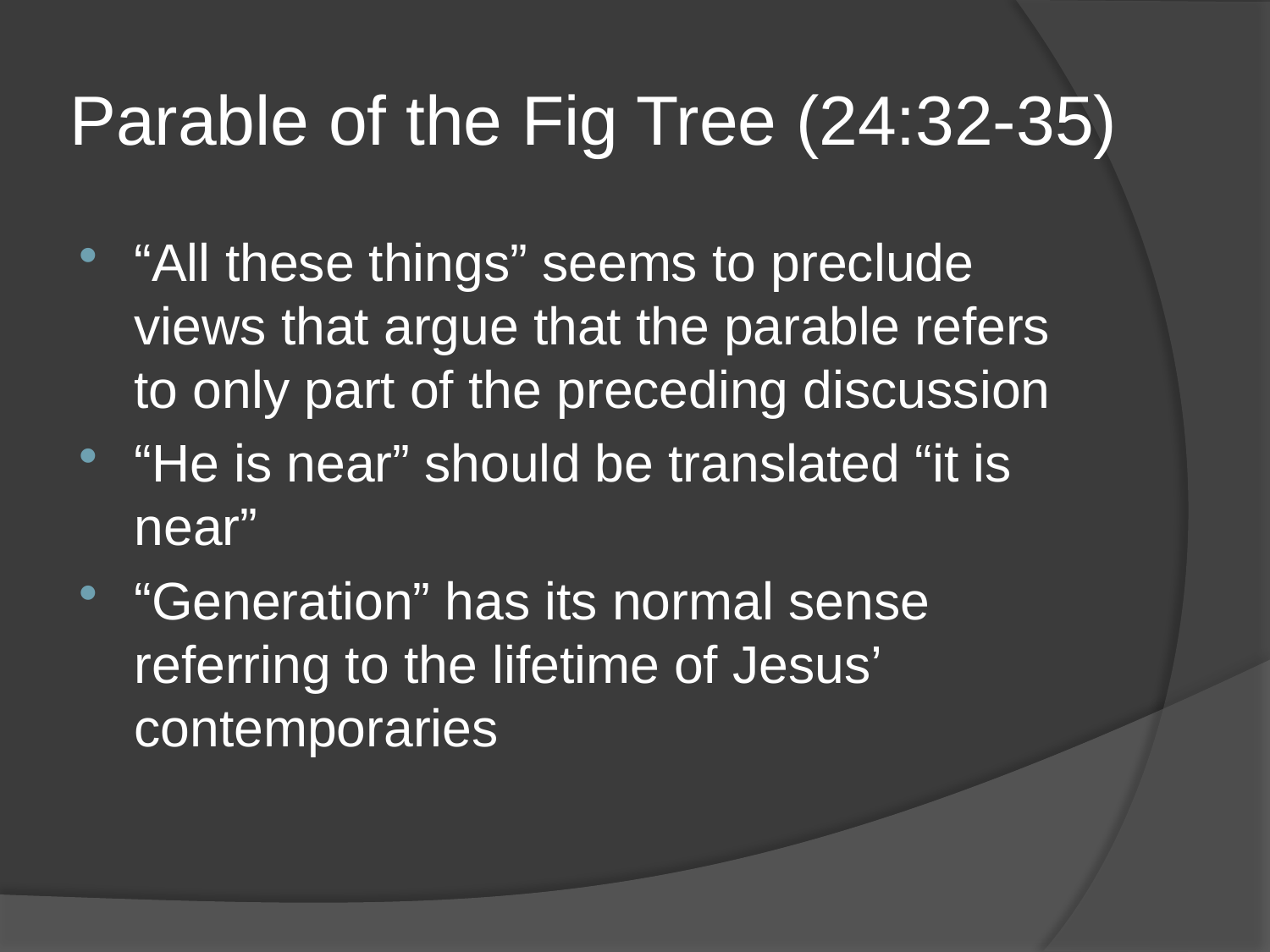

# Parable of the Fig Tree (24:32-35)
“All these things” seems to preclude views that argue that the parable refers to only part of the preceding discussion
“He is near” should be translated “it is near”
“Generation” has its normal sense referring to the lifetime of Jesus’ contemporaries